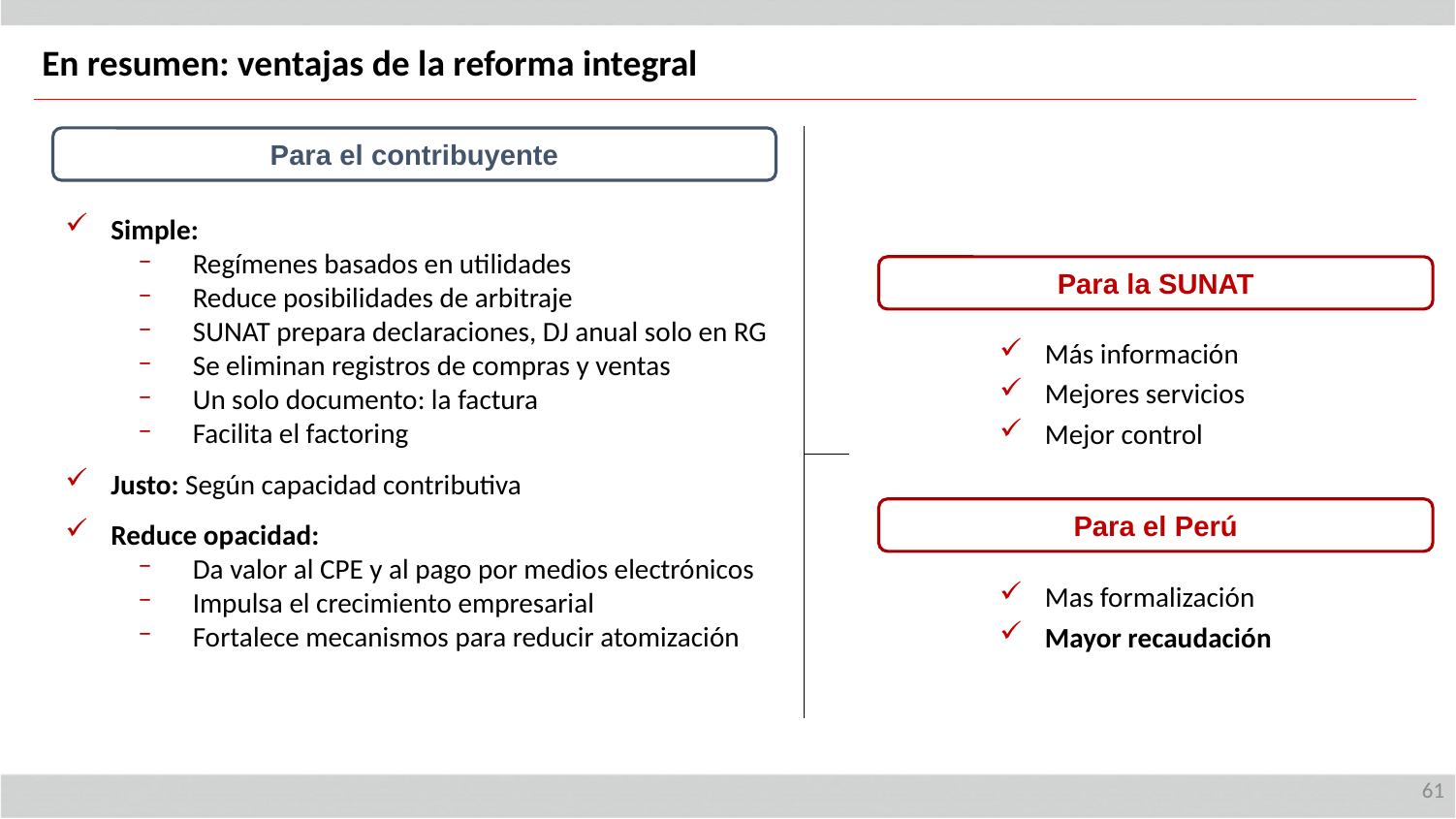

En resumen: ventajas de la reforma integral
Para el contribuyente
Simple:
Regímenes basados en utilidades
Reduce posibilidades de arbitraje
SUNAT prepara declaraciones, DJ anual solo en RG
Se eliminan registros de compras y ventas
Un solo documento: la factura
Facilita el factoring

Justo: Según capacidad contributiva

Reduce opacidad:
Da valor al CPE y al pago por medios electrónicos
Impulsa el crecimiento empresarial
Fortalece mecanismos para reducir atomización

Para la SUNAT
Más información
Mejores servicios
Mejor control
Para el Perú
Mas formalización
Mayor recaudación
61